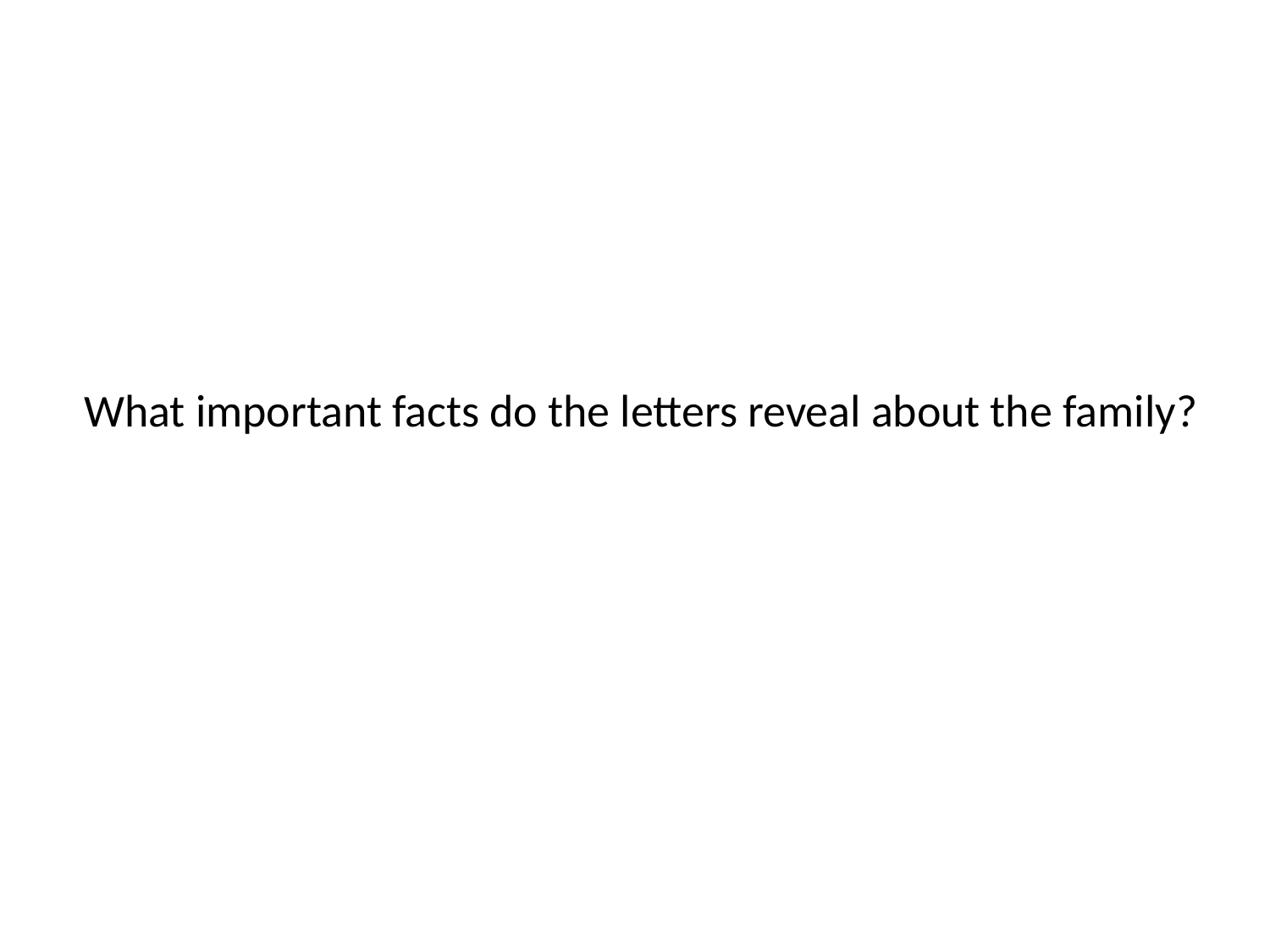

# What important facts do the letters reveal about the family?